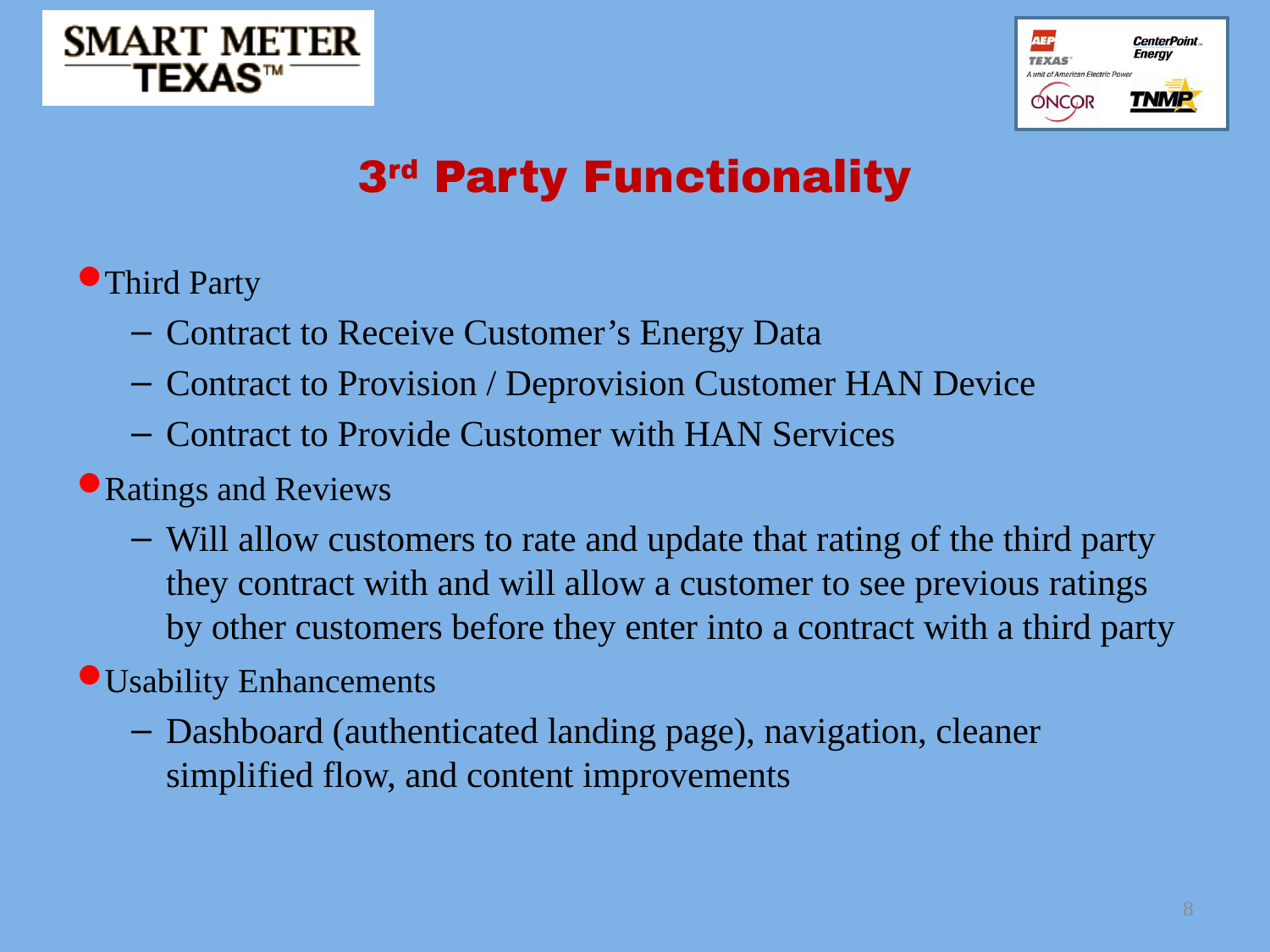

# 3rd Party Functionality
Third Party
Contract to Receive Customer’s Energy Data
Contract to Provision / Deprovision Customer HAN Device
Contract to Provide Customer with HAN Services
Ratings and Reviews
Will allow customers to rate and update that rating of the third party they contract with and will allow a customer to see previous ratings by other customers before they enter into a contract with a third party
Usability Enhancements
Dashboard (authenticated landing page), navigation, cleaner simplified flow, and content improvements

8